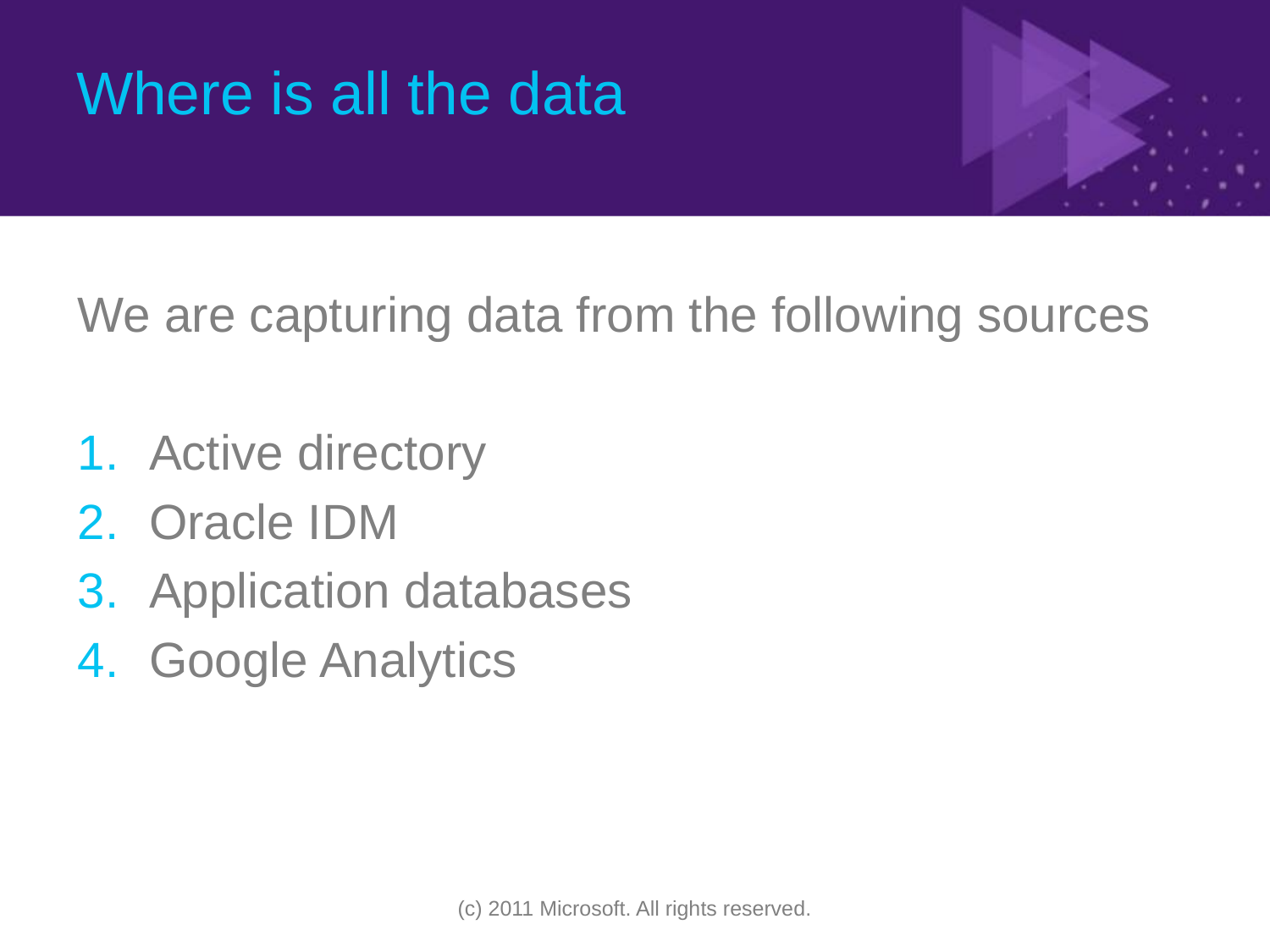

# Where is all the data
We are capturing data from the following sources

Active directory
Oracle IDM
Application databases
Google Analytics

(c) 2011 Microsoft. All rights reserved.